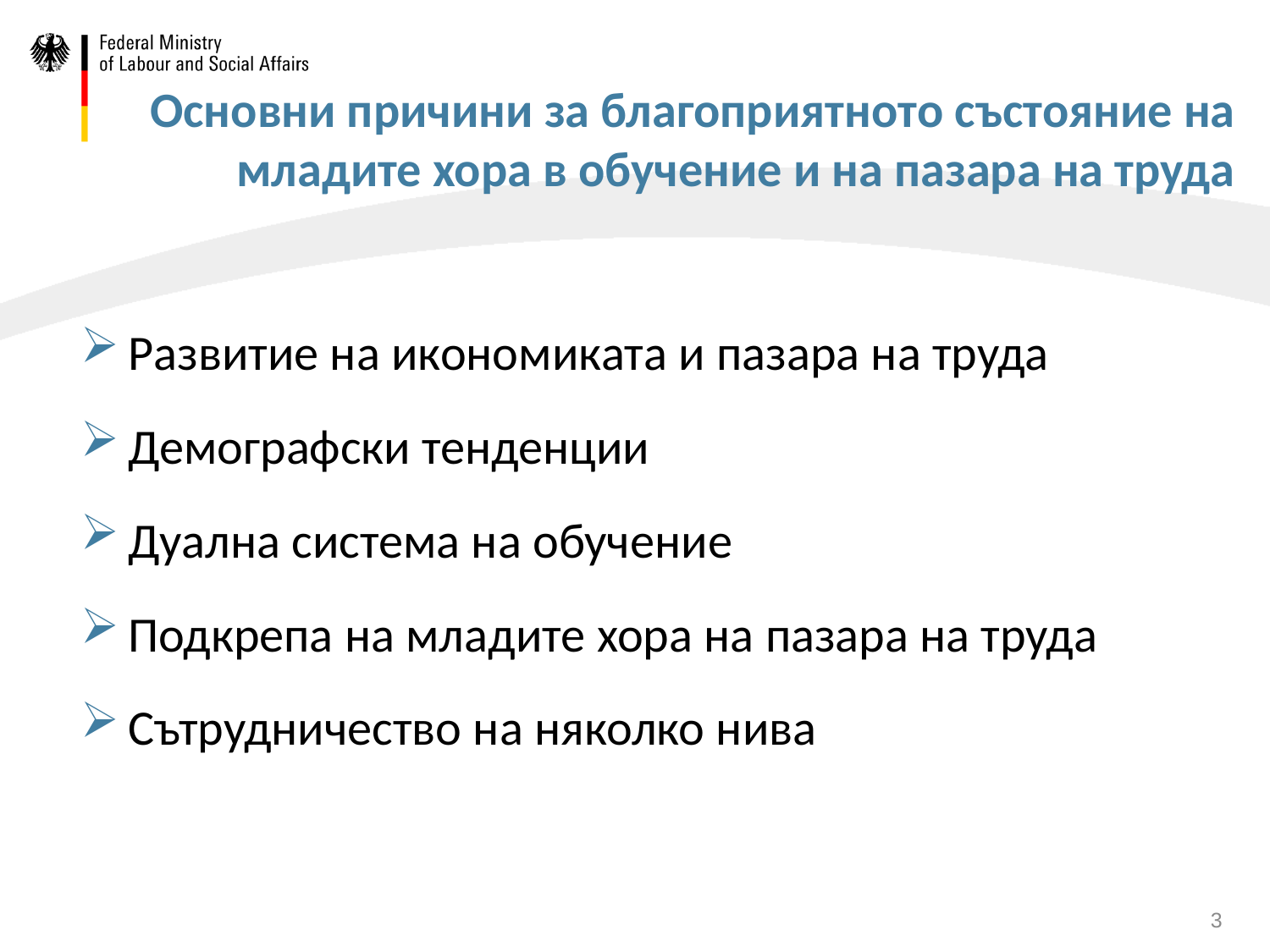

# Основни причини за благоприятното състояние на младите хора в обучение и на пазара на труда
Развитие на икономиката и пазара на труда
Демографски тенденции
Дуална система на обучение
Подкрепа на младите хора на пазара на труда
Сътрудничество на няколко нива

3